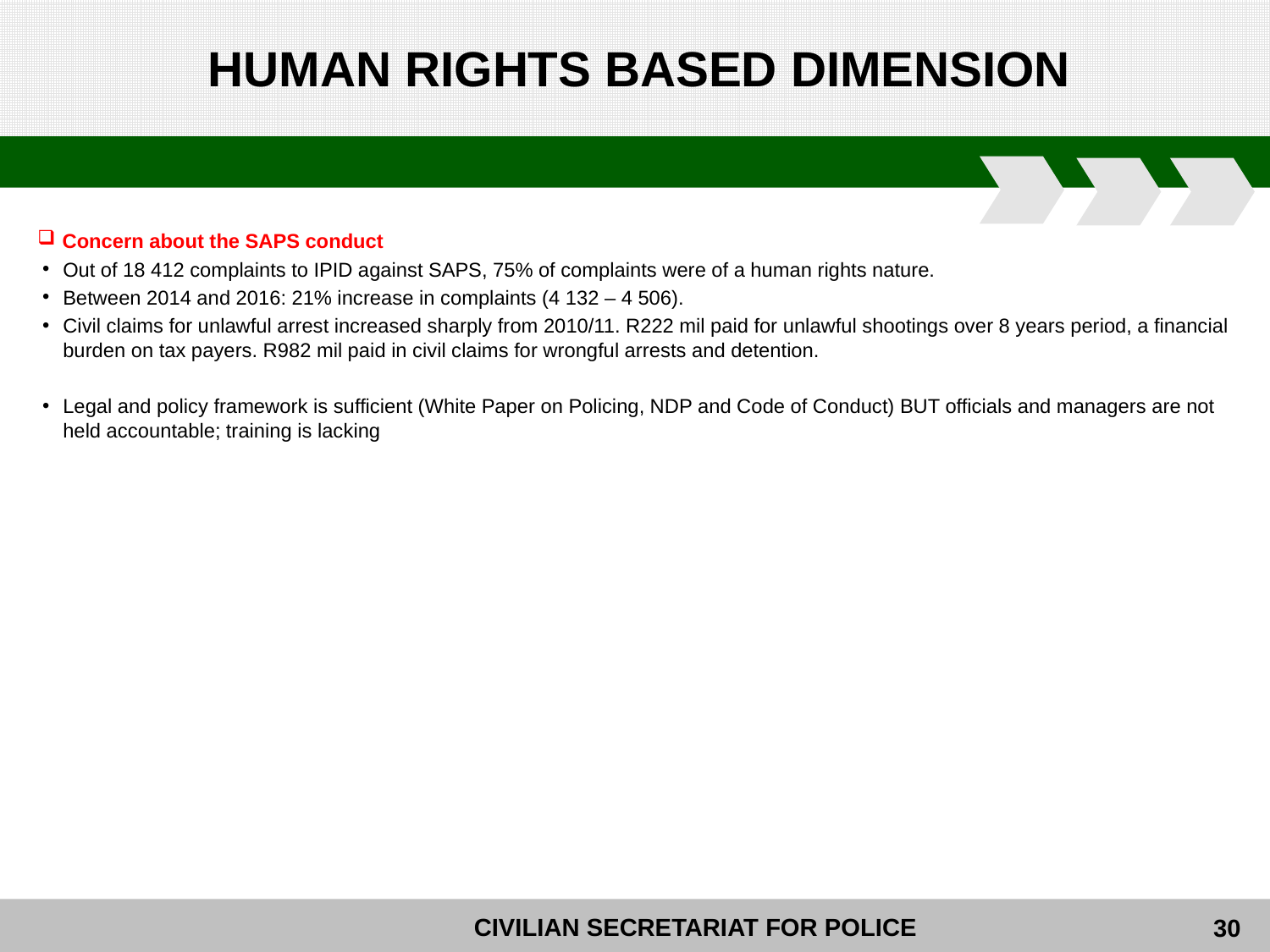

# HUMAN RIGHTS BASED DIMENSION

Concern about the SAPS conduct
Out of 18 412 complaints to IPID against SAPS, 75% of complaints were of a human rights nature.
Between 2014 and 2016: 21% increase in complaints (4 132 – 4 506).
Civil claims for unlawful arrest increased sharply from 2010/11. R222 mil paid for unlawful shootings over 8 years period, a financial burden on tax payers. R982 mil paid in civil claims for wrongful arrests and detention.

Legal and policy framework is sufficient (White Paper on Policing, NDP and Code of Conduct) BUT officials and managers are not held accountable; training is lacking

30